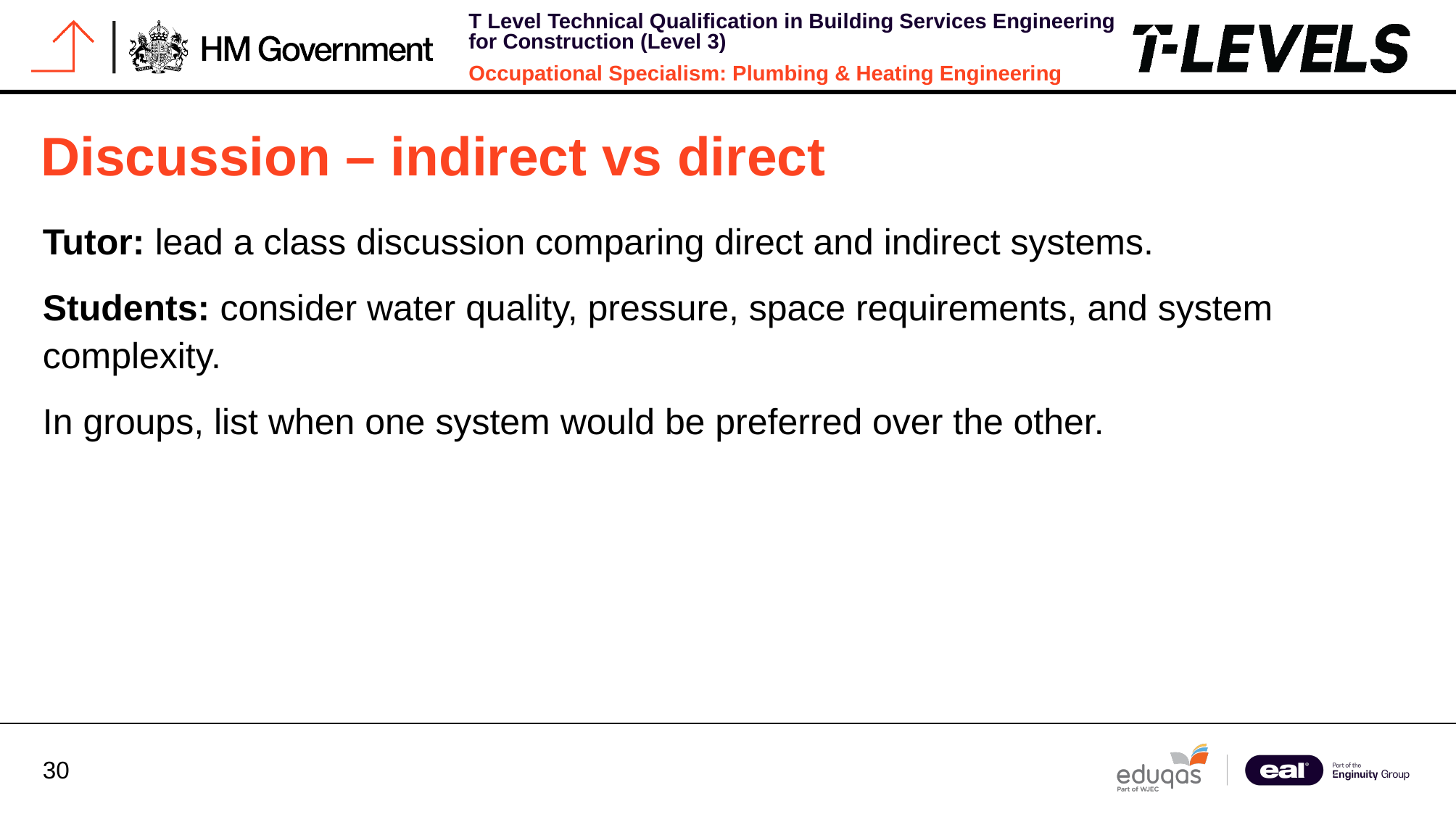

# Discussion – indirect vs direct
Tutor: lead a class discussion comparing direct and indirect systems.
Students: consider water quality, pressure, space requirements, and system complexity.
In groups, list when one system would be preferred over the other.